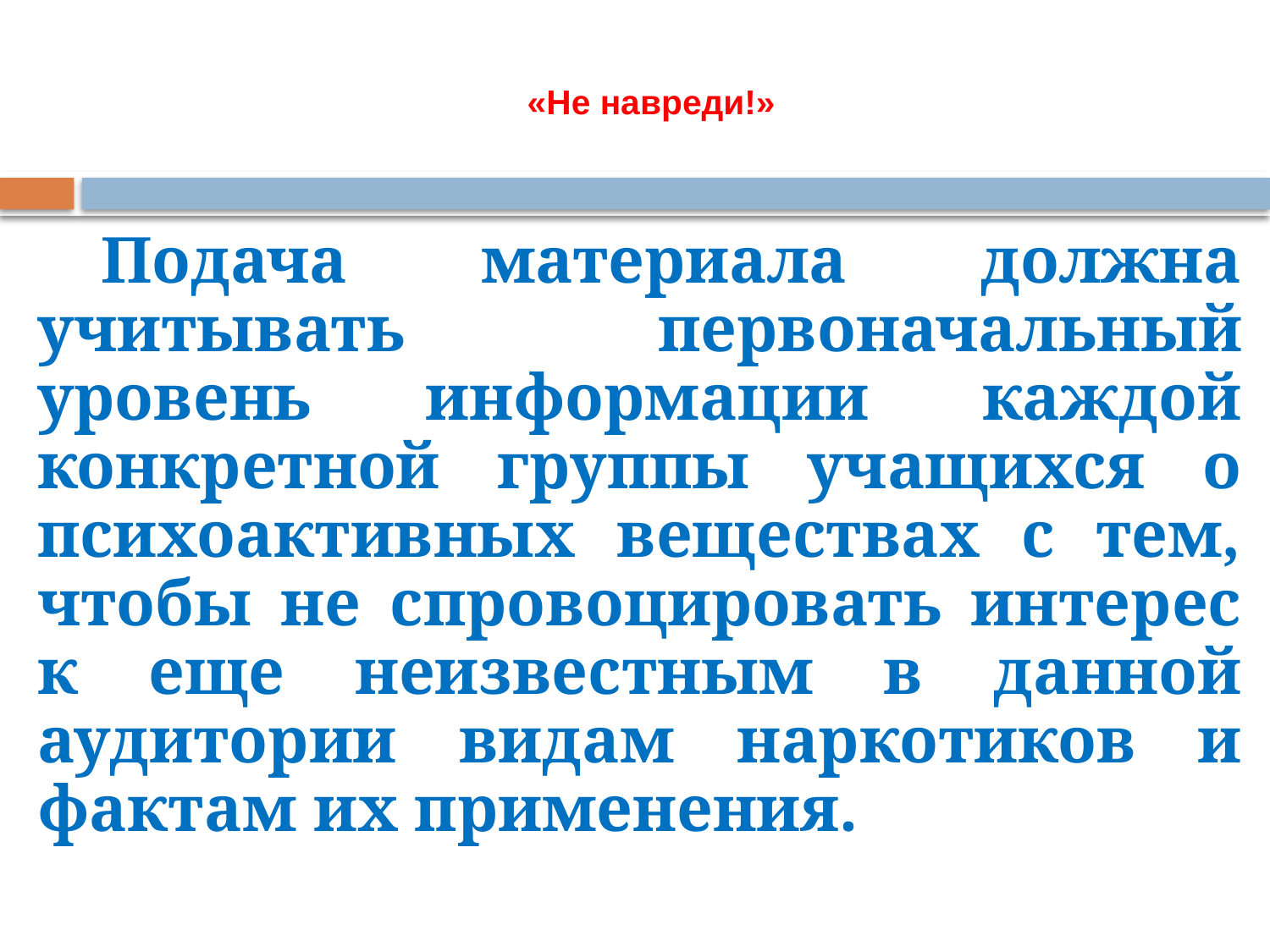

# «Не навреди!»
Подача материала должна учитывать первоначальный уровень информации каждой конкретной группы учащихся о психоактивных веществах с тем, чтобы не спровоцировать интерес к еще неизвестным в данной аудитории видам наркотиков и фактам их применения.